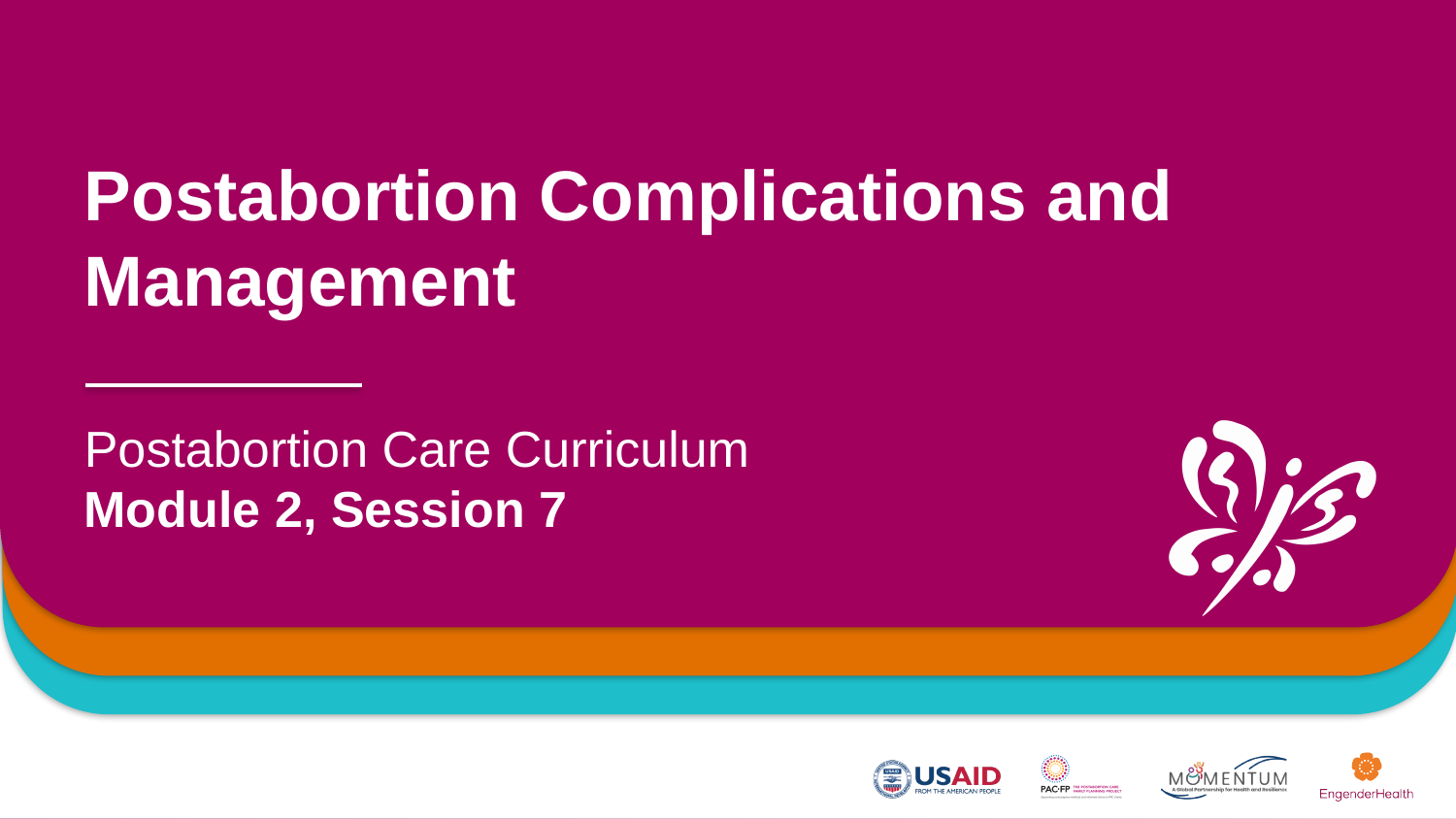

# Postabortion Complications and Management
Postabortion Care Curriculum
Module 2, Session 7